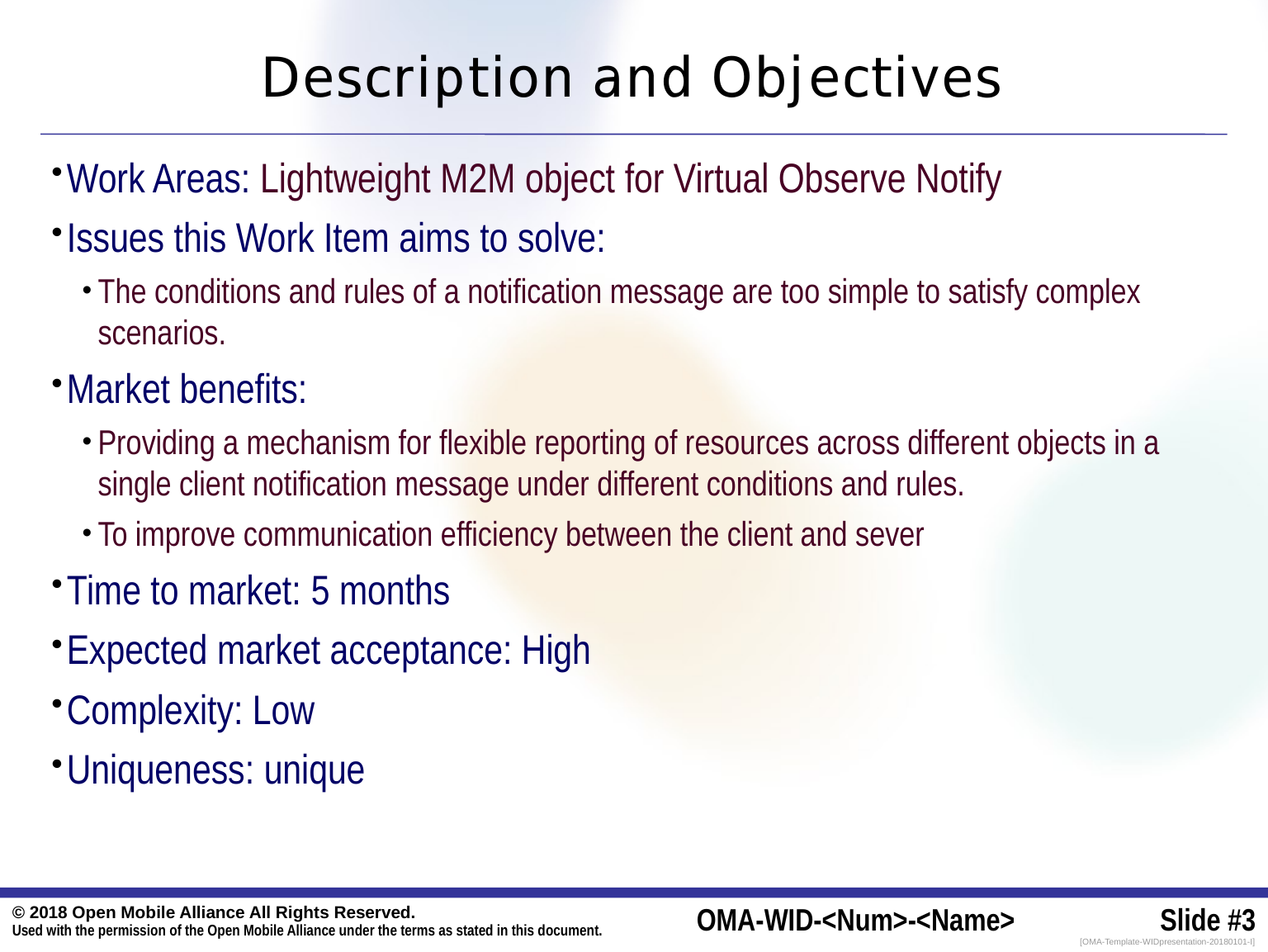

# Description and Objectives
Work Areas: Lightweight M2M object for Virtual Observe Notify
Issues this Work Item aims to solve:
The conditions and rules of a notification message are too simple to satisfy complex scenarios.
Market benefits:
Providing a mechanism for flexible reporting of resources across different objects in a single client notification message under different conditions and rules.
To improve communication efficiency between the client and sever
Time to market: 5 months
Expected market acceptance: High
Complexity: Low
Uniqueness: unique